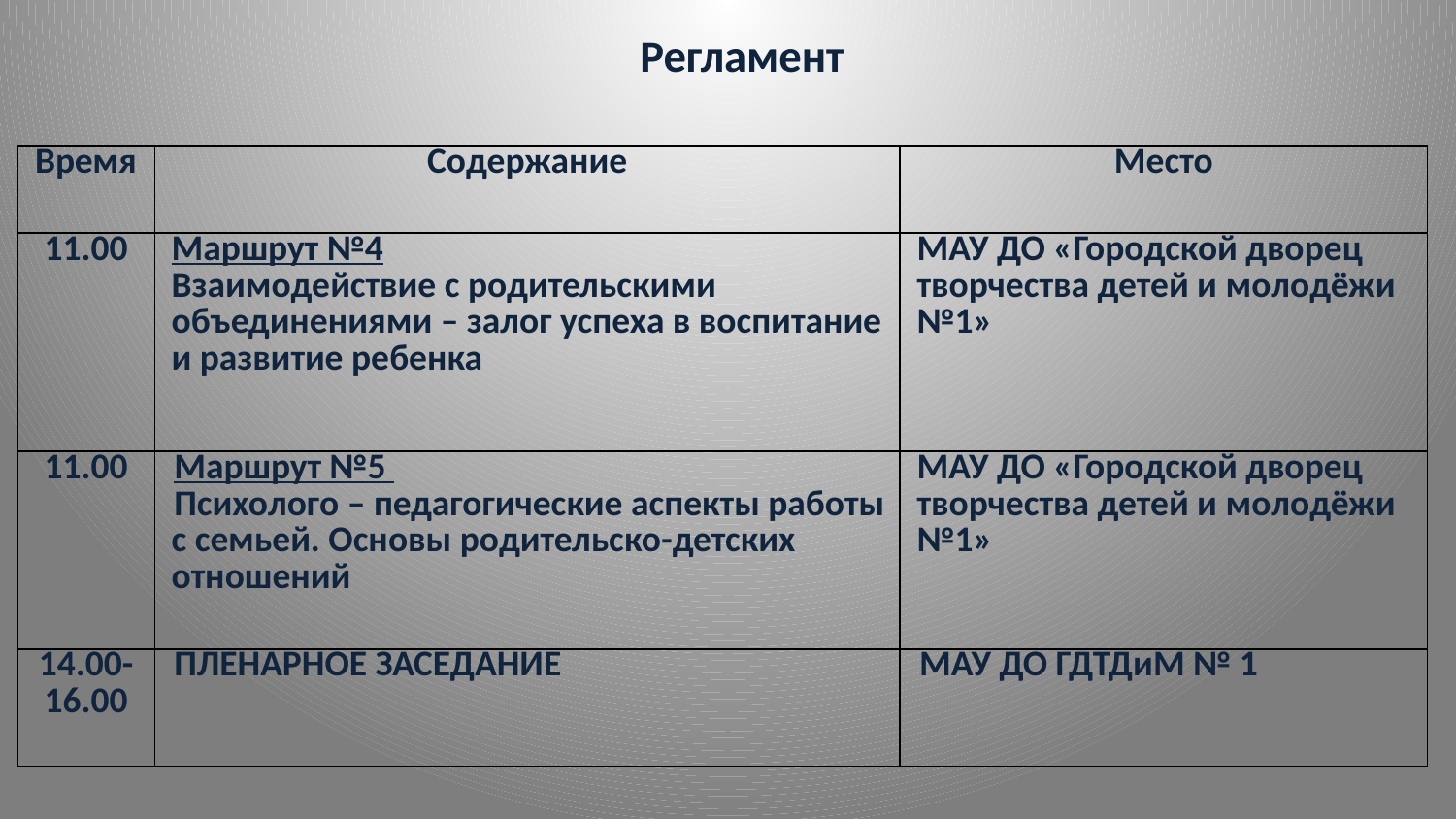

# Регламент
| Время | Содержание | Место |
| --- | --- | --- |
| 11.00 | Маршрут №4 Взаимодействие с родительскими объединениями – залог успеха в воспитание и развитие ребенка | МАУ ДО «Городской дворец творчества детей и молодёжи №1» |
| 11.00 | Маршрут №5 Психолого – педагогические аспекты работы с семьей. Основы родительско-детских отношений | МАУ ДО «Городской дворец творчества детей и молодёжи №1» |
| 14.00-16.00 | ПЛЕНАРНОЕ ЗАСЕДАНИЕ | МАУ ДО ГДТДиМ № 1 |